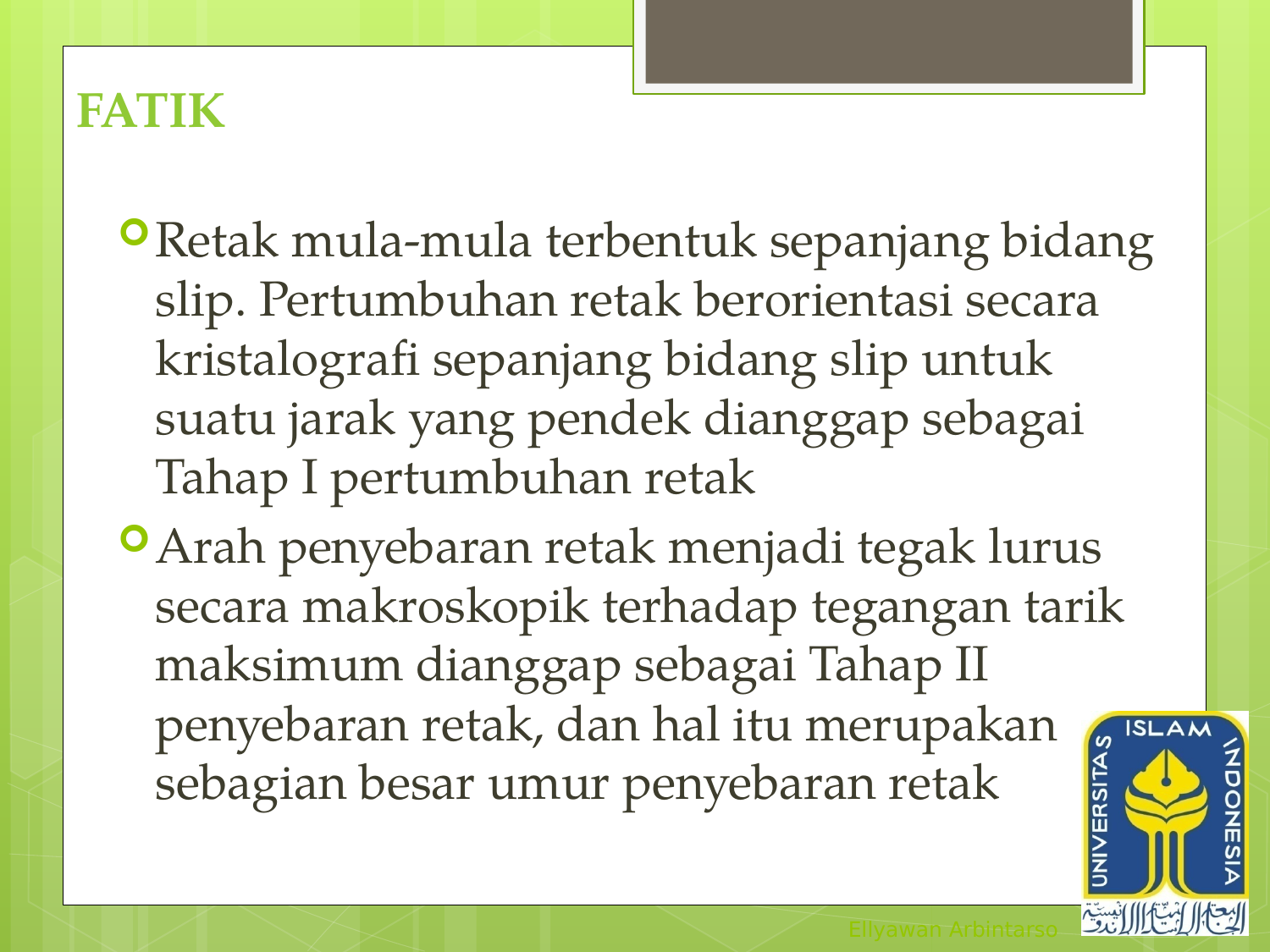

# FATIK
Retak mula-mula terbentuk sepanjang bidang slip. Pertumbuhan retak berorientasi secara kristalografi sepanjang bidang slip untuk suatu jarak yang pendek dianggap sebagai Tahap I pertumbuhan retak
Arah penyebaran retak menjadi tegak lurus secara makroskopik terhadap tegangan tarik maksimum dianggap sebagai Tahap II penyebaran retak, dan hal itu merupakan sebagian besar umur penyebaran retak
Ellyawan Arbintarso